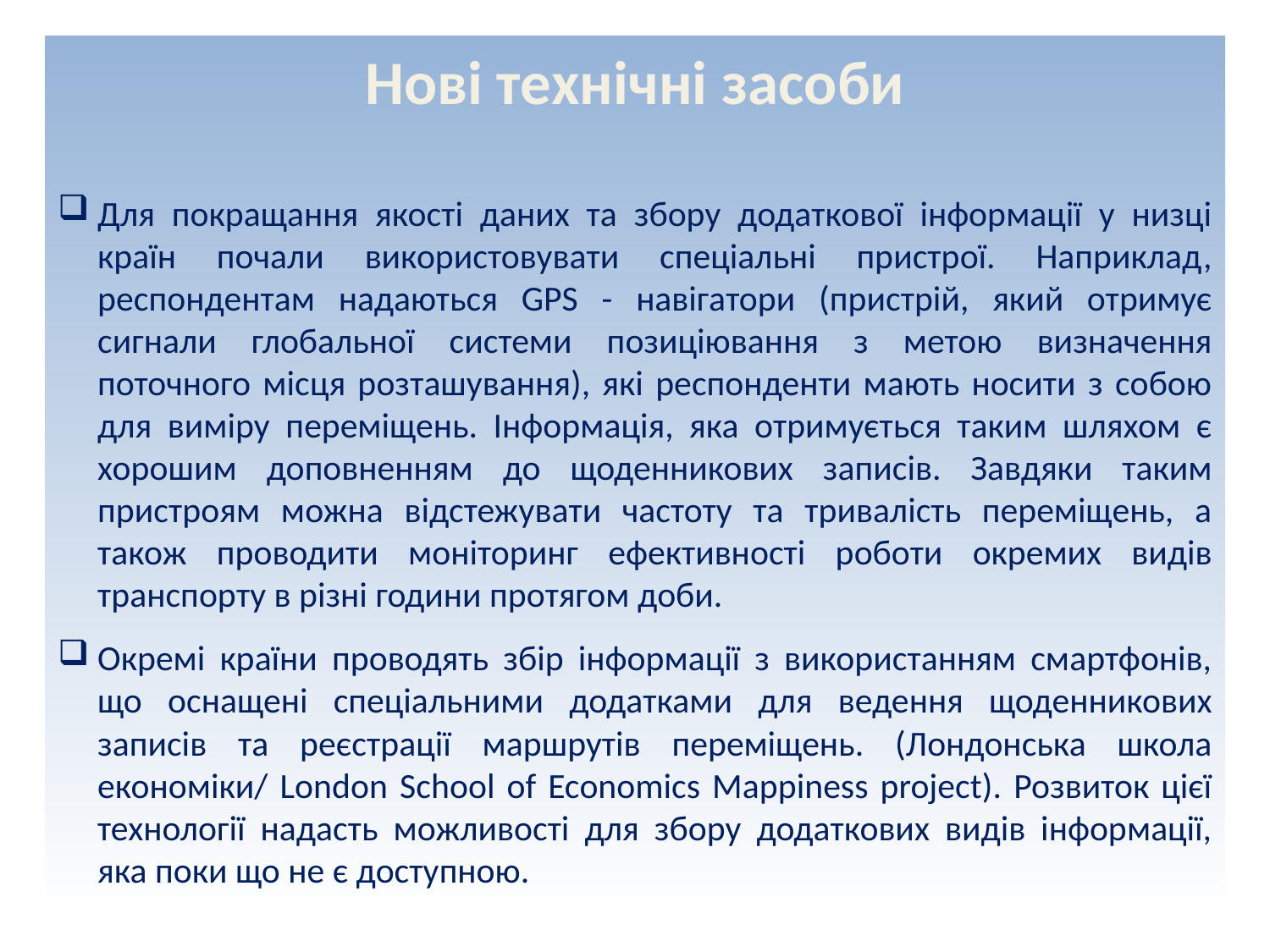

Нові технічні засоби

Для покращання якості даних та збору додаткової інформації у низці країн почали використовувати спеціальні пристрої. Наприклад, респондентам надаються GPS - навігатори (пристрій, який отримує сигнали глобальної системи позиціювання з метою визначення поточного місця розташування), які респонденти мають носити з собою для виміру переміщень. Інформація, яка отримується таким шляхом є хорошим доповненням до щоденникових записів. Завдяки таким пристроям можна відстежувати частоту та тривалість переміщень, а також проводити моніторинг ефективності роботи окремих видів транспорту в різні години протягом доби.
Окремі країни проводять збір інформації з використанням смартфонів, що оснащені спеціальними додатками для ведення щоденникових записів та реєстрації маршрутів переміщень. (Лондонська школа економіки/ London School of Economics Mappiness project). Розвиток цієї технології надасть можливості для збору додаткових видів інформації, яка поки що не є доступною.